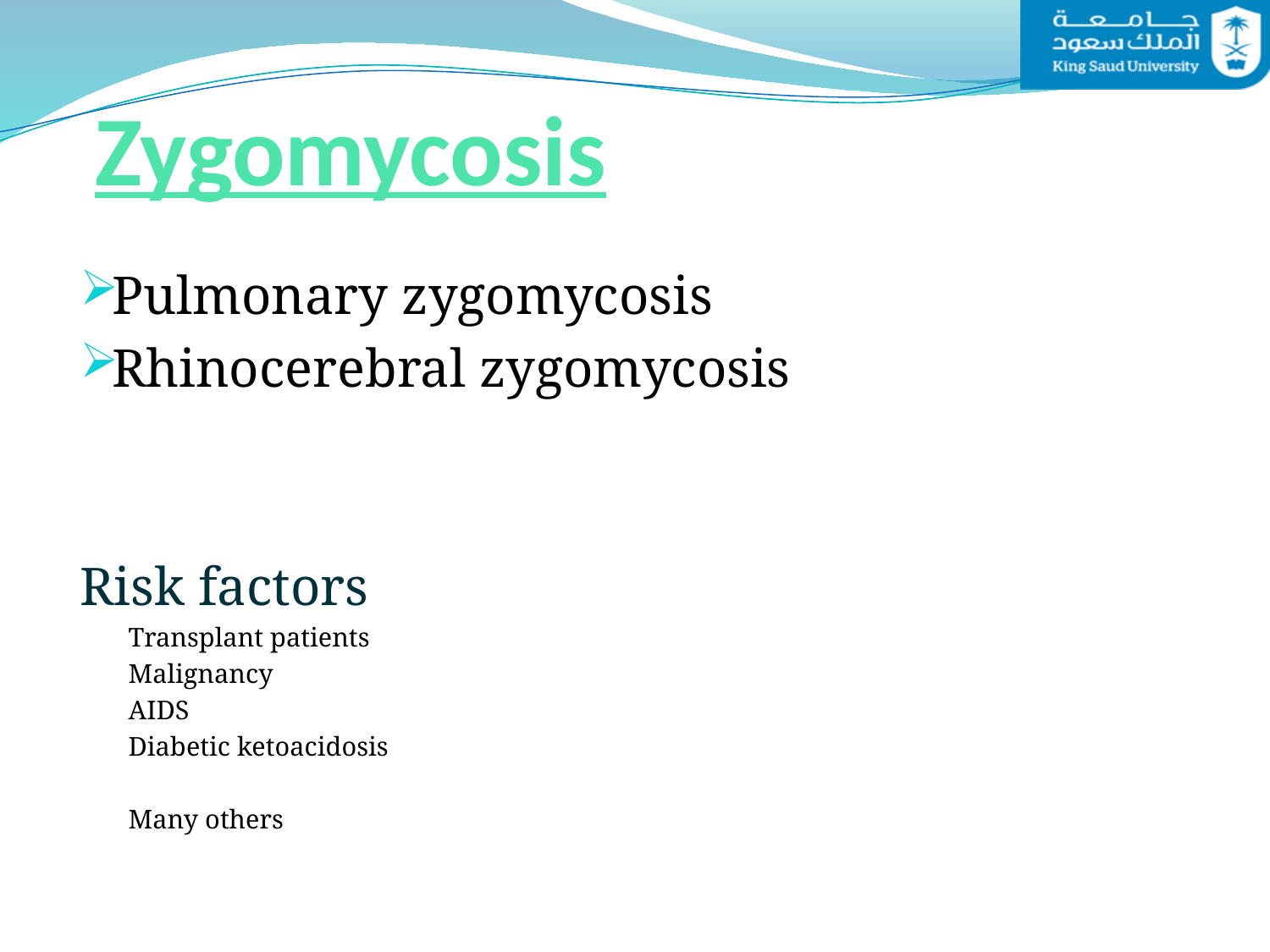

# Zygomycosis
Pulmonary zygomycosis
Rhinocerebral zygomycosis

Risk factors
Transplant patients
Malignancy
AIDS
Diabetic ketoacidosis

Many others